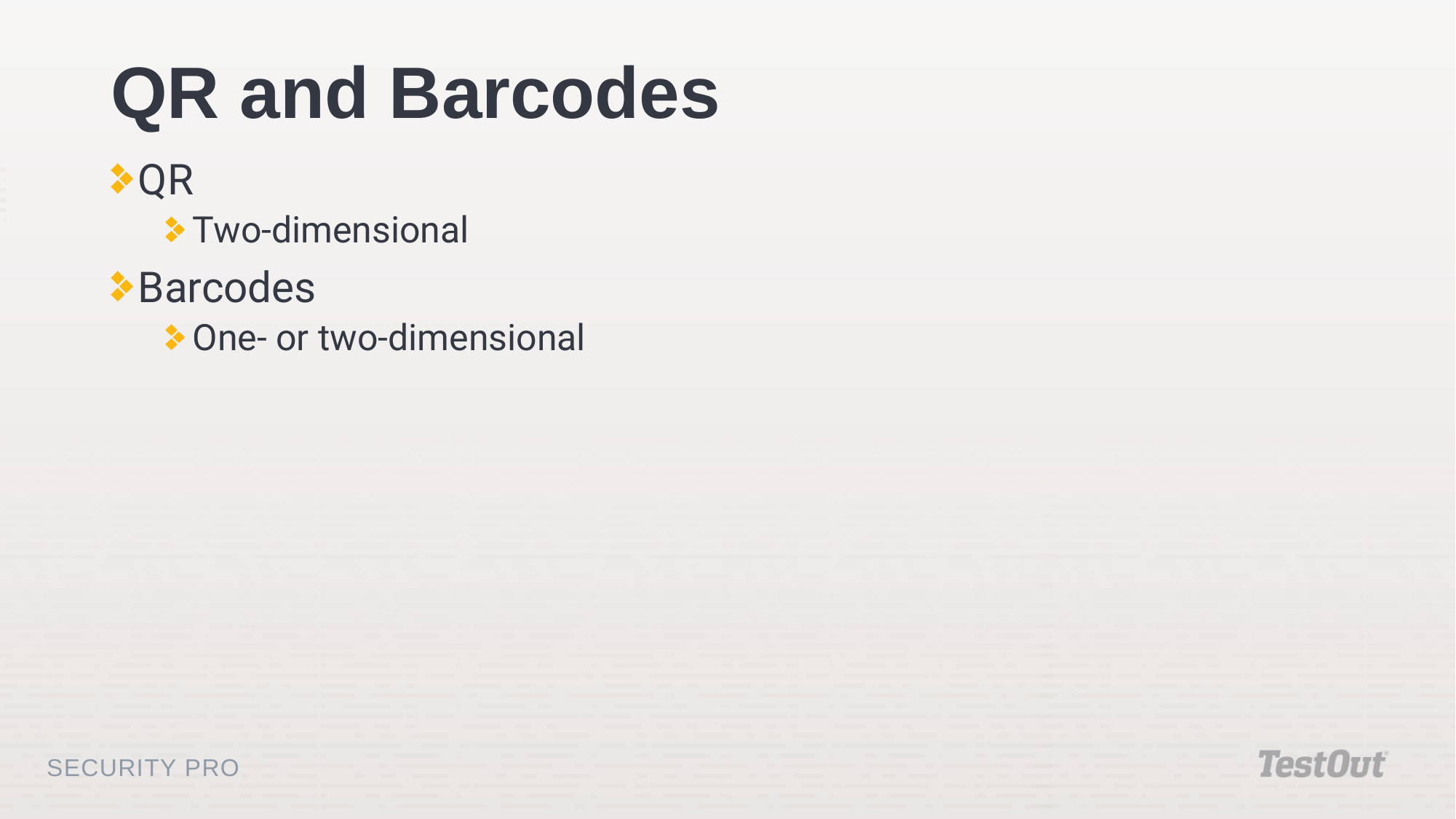

# QR and Barcodes
QR
Two-dimensional
Barcodes
One- or two-dimensional
Security Pro